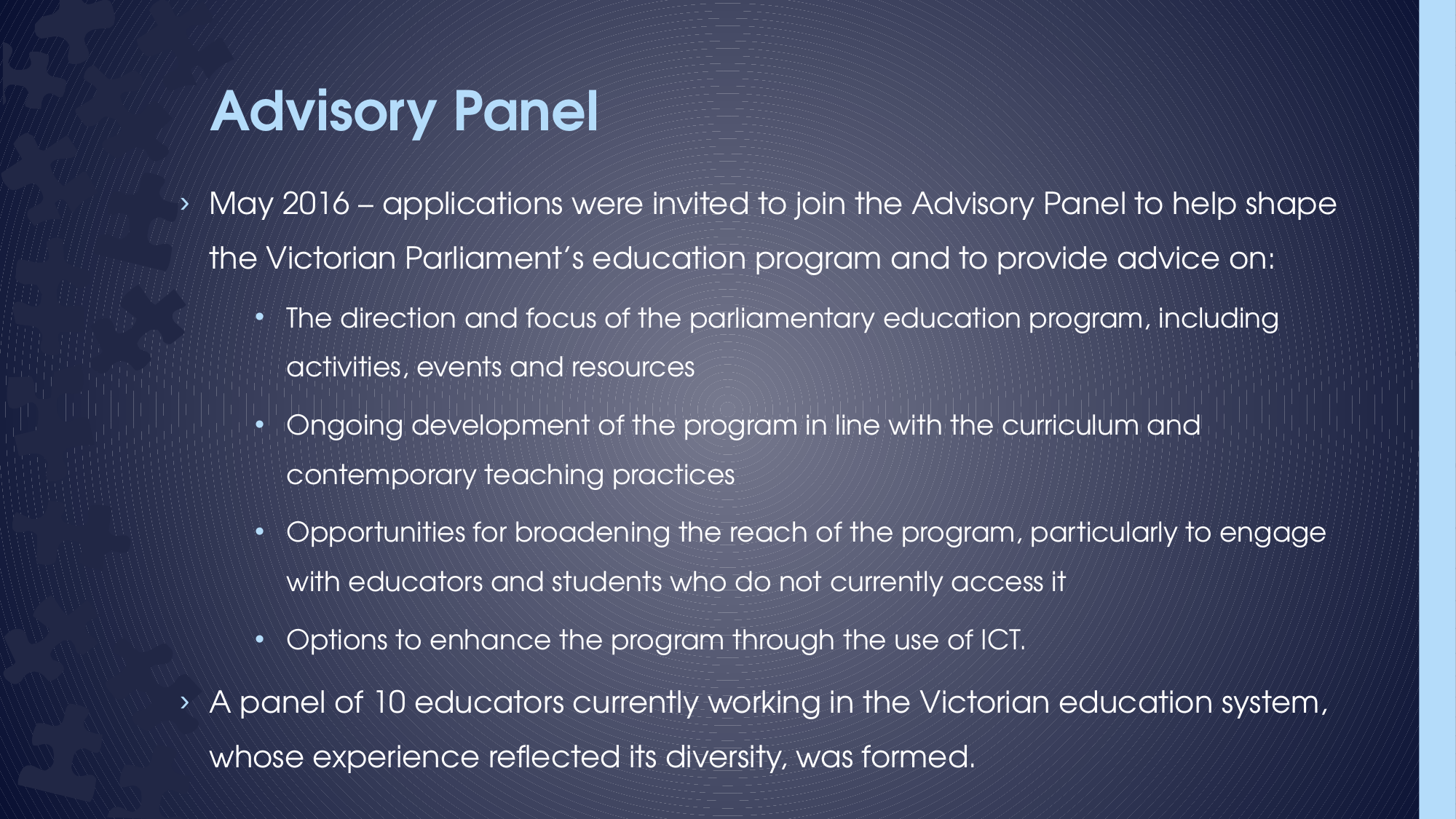

# Advisory Panel
May 2016 – applications were invited to join the Advisory Panel to help shape the Victorian Parliament’s education program and to provide advice on:
The direction and focus of the parliamentary education program, including activities, events and resources
Ongoing development of the program in line with the curriculum and contemporary teaching practices
Opportunities for broadening the reach of the program, particularly to engage with educators and students who do not currently access it
Options to enhance the program through the use of ICT.
A panel of 10 educators currently working in the Victorian education system, whose experience reflected its diversity, was formed.